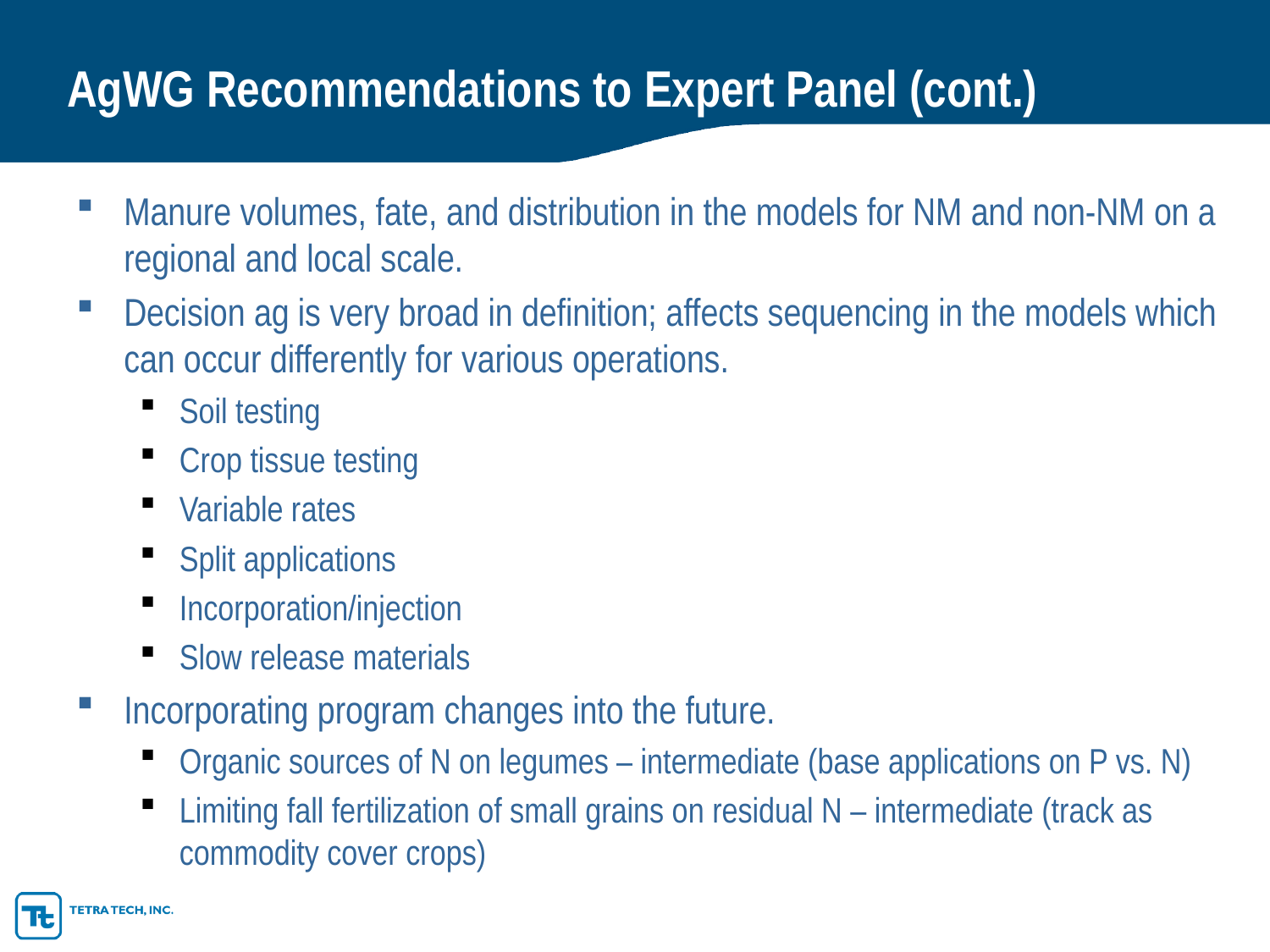

# AgWG Recommendations to Expert Panel (cont.)
Manure volumes, fate, and distribution in the models for NM and non-NM on a regional and local scale.
Decision ag is very broad in definition; affects sequencing in the models which can occur differently for various operations.
Soil testing
Crop tissue testing
Variable rates
Split applications
Incorporation/injection
Slow release materials
Incorporating program changes into the future.
Organic sources of N on legumes – intermediate (base applications on P vs. N)
Limiting fall fertilization of small grains on residual N – intermediate (track as commodity cover crops)